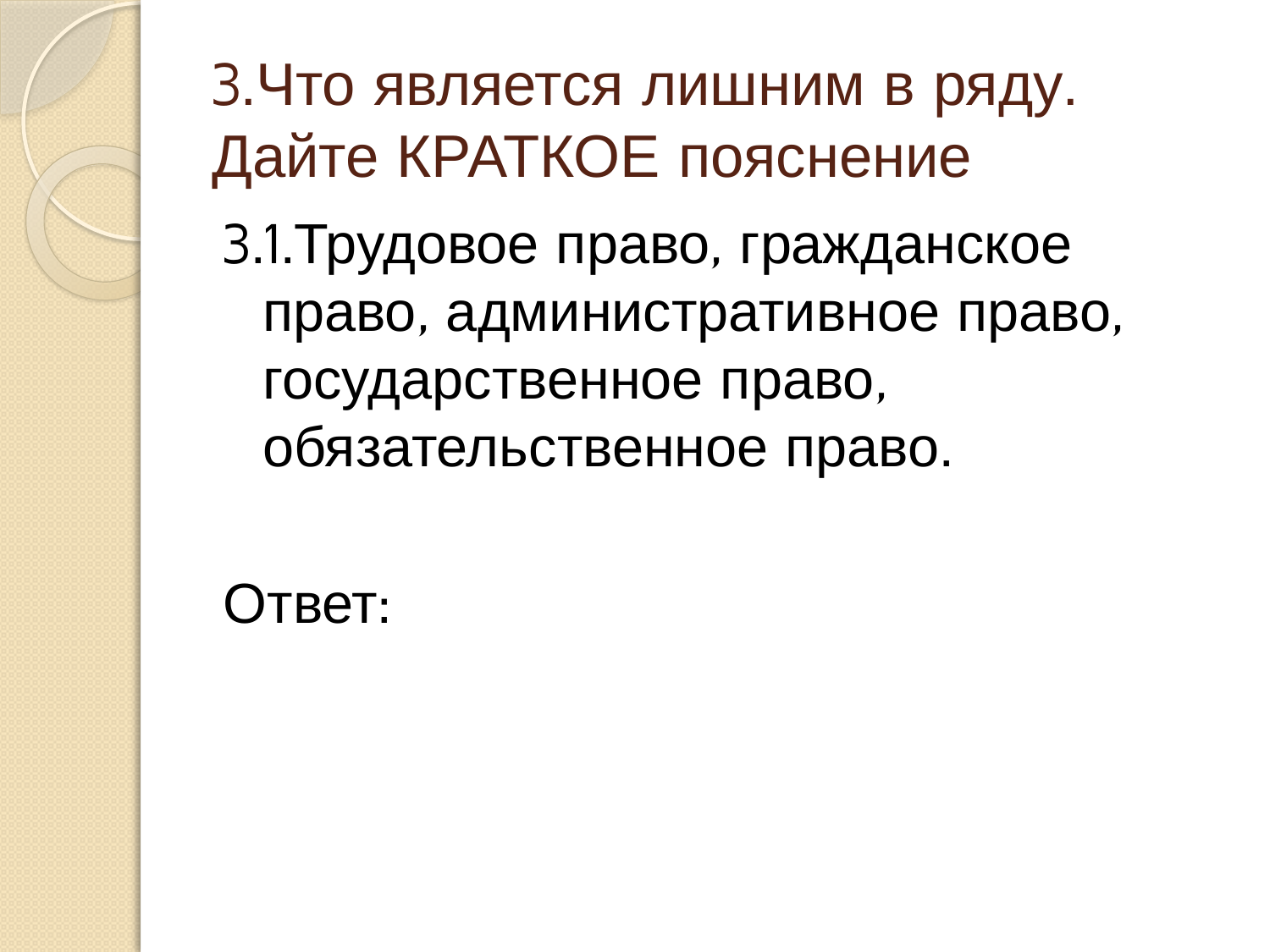

# 3.Что является лишним в ряду. Дайте КРАТКОЕ пояснение
3.1.Трудовое право, гражданское право, административное право, государственное право, обязательственное право.

Ответ: